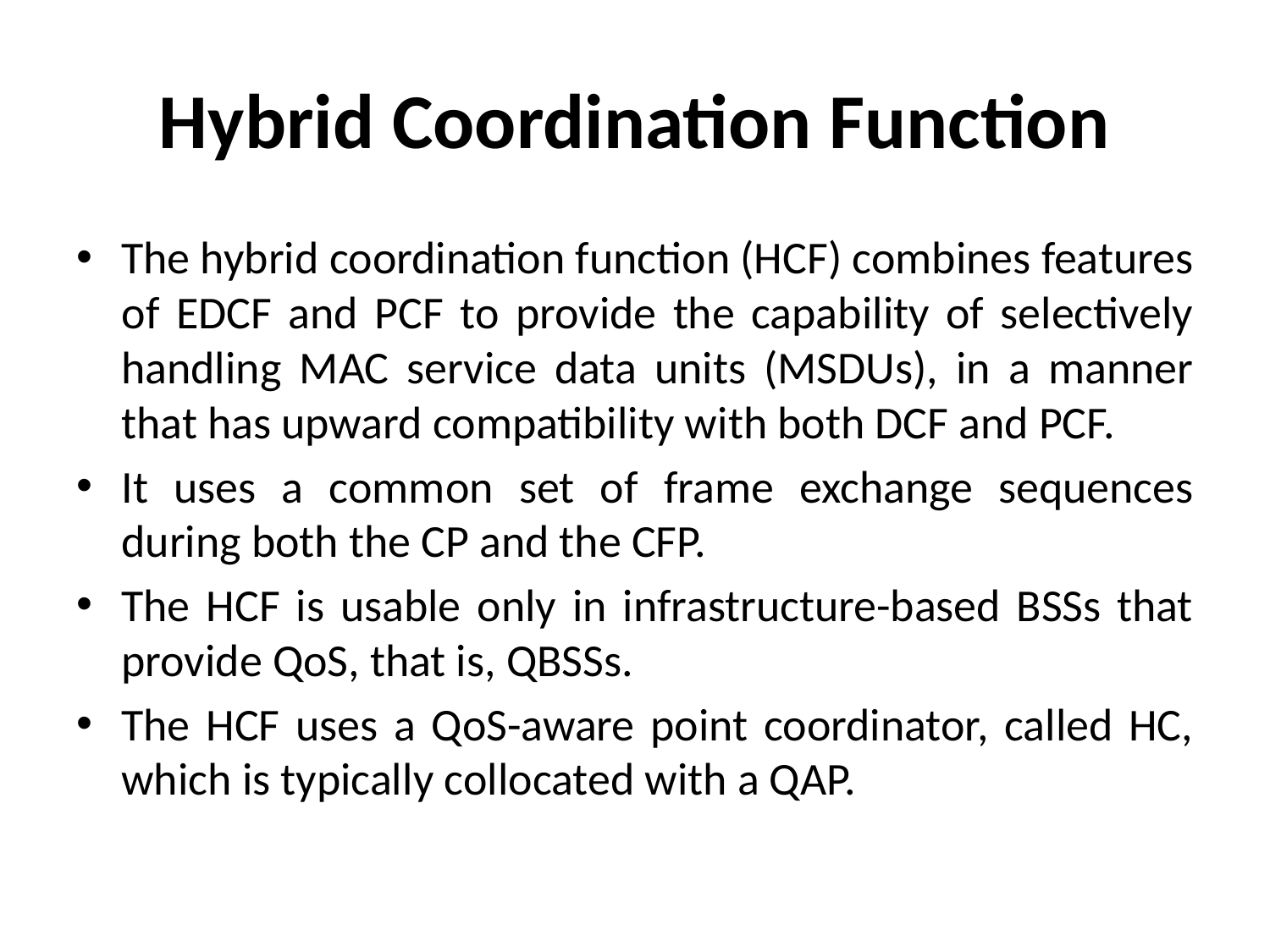

# Hybrid Coordination Function
The hybrid coordination function (HCF) combines features of EDCF and PCF to provide the capability of selectively handling MAC service data units (MSDUs), in a manner that has upward compatibility with both DCF and PCF.
It uses a common set of frame exchange sequences during both the CP and the CFP.
The HCF is usable only in infrastructure-based BSSs that provide QoS, that is, QBSSs.
The HCF uses a QoS-aware point coordinator, called HC, which is typically collocated with a QAP.